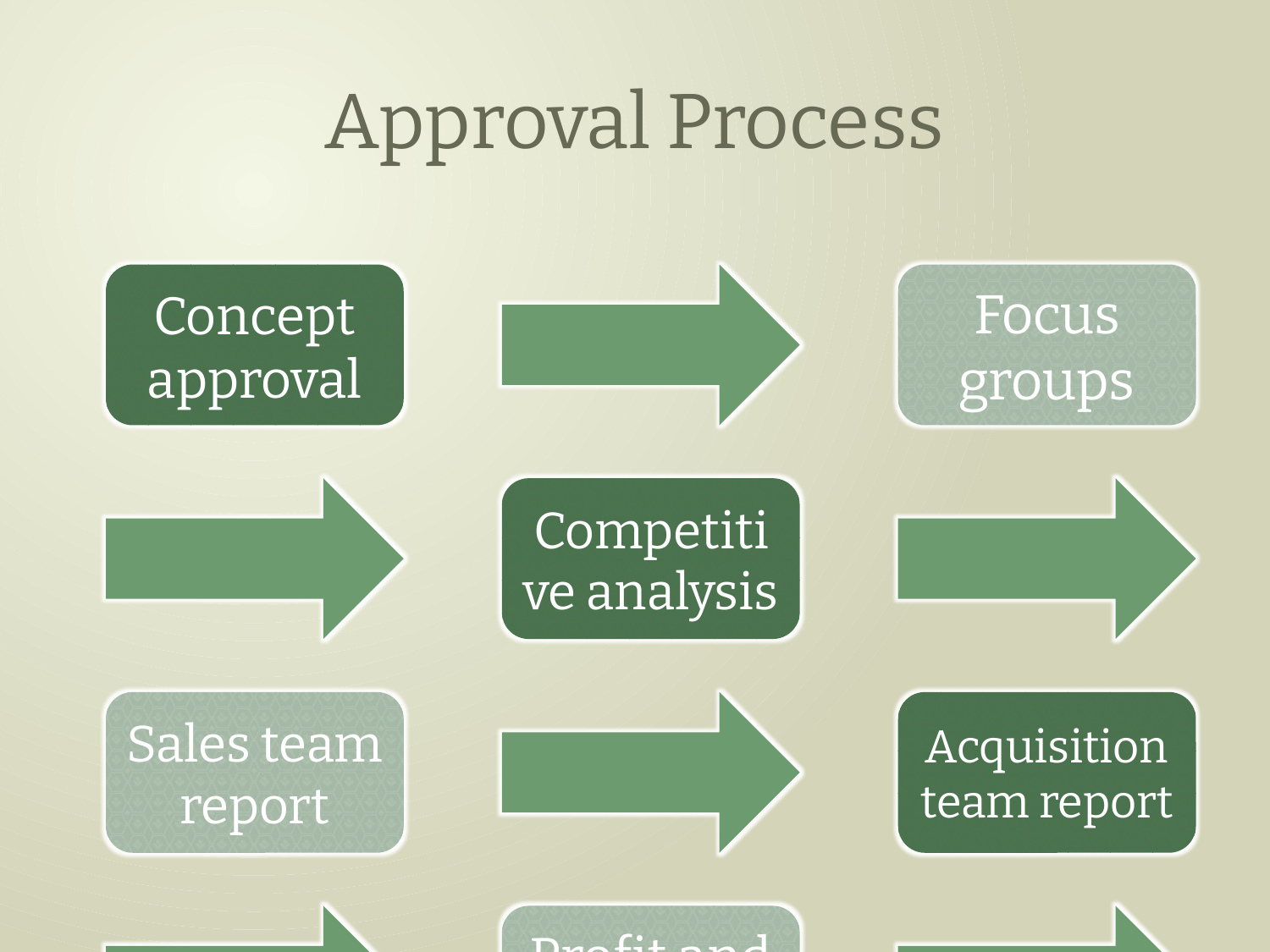

# Approval Process
Concept approval
Focus groups
Competitive analysis
Sales team report
Acquisition team report